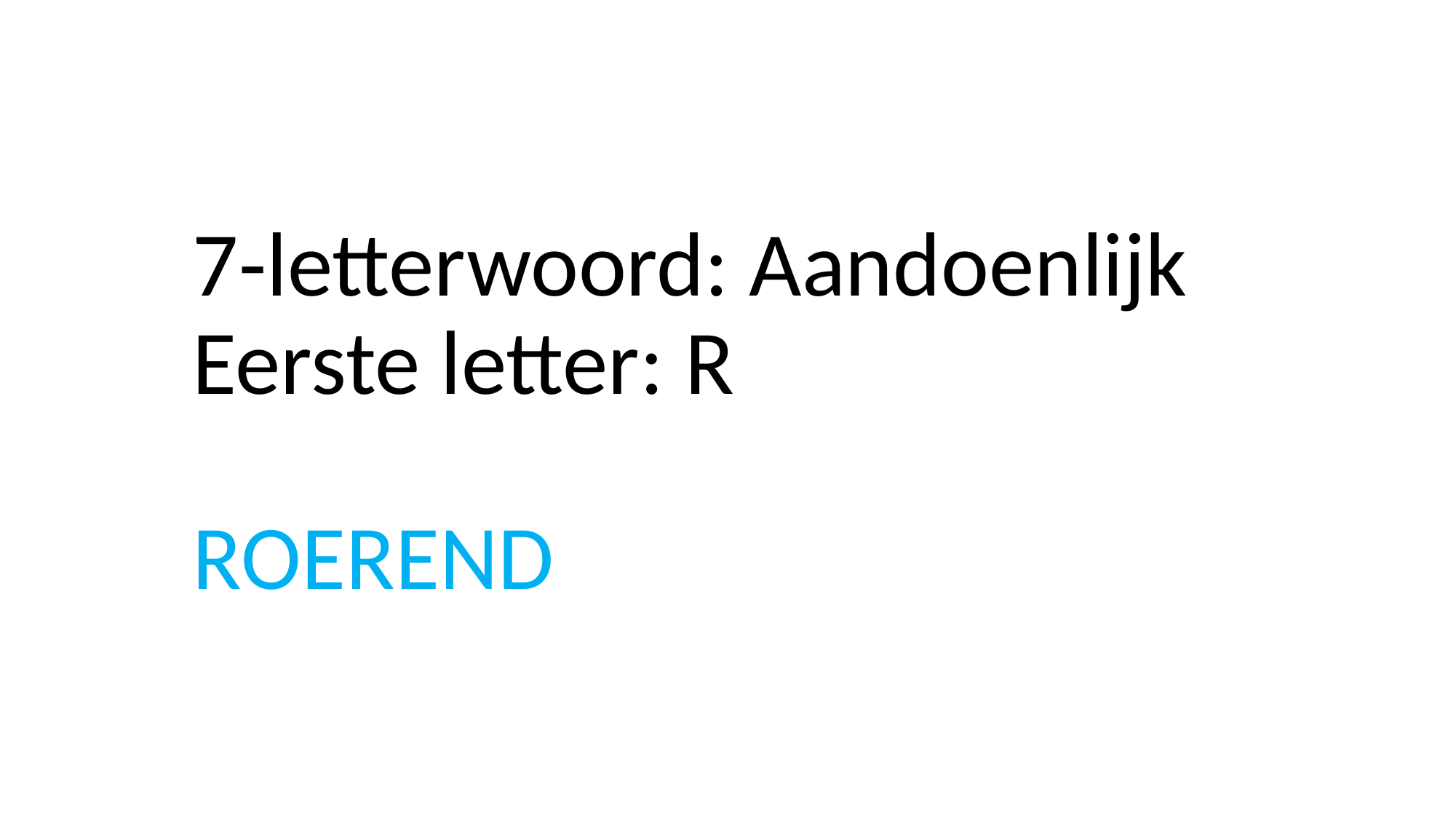

# 7-letterwoord: Aandoenlijk Eerste letter: R
ROEREND